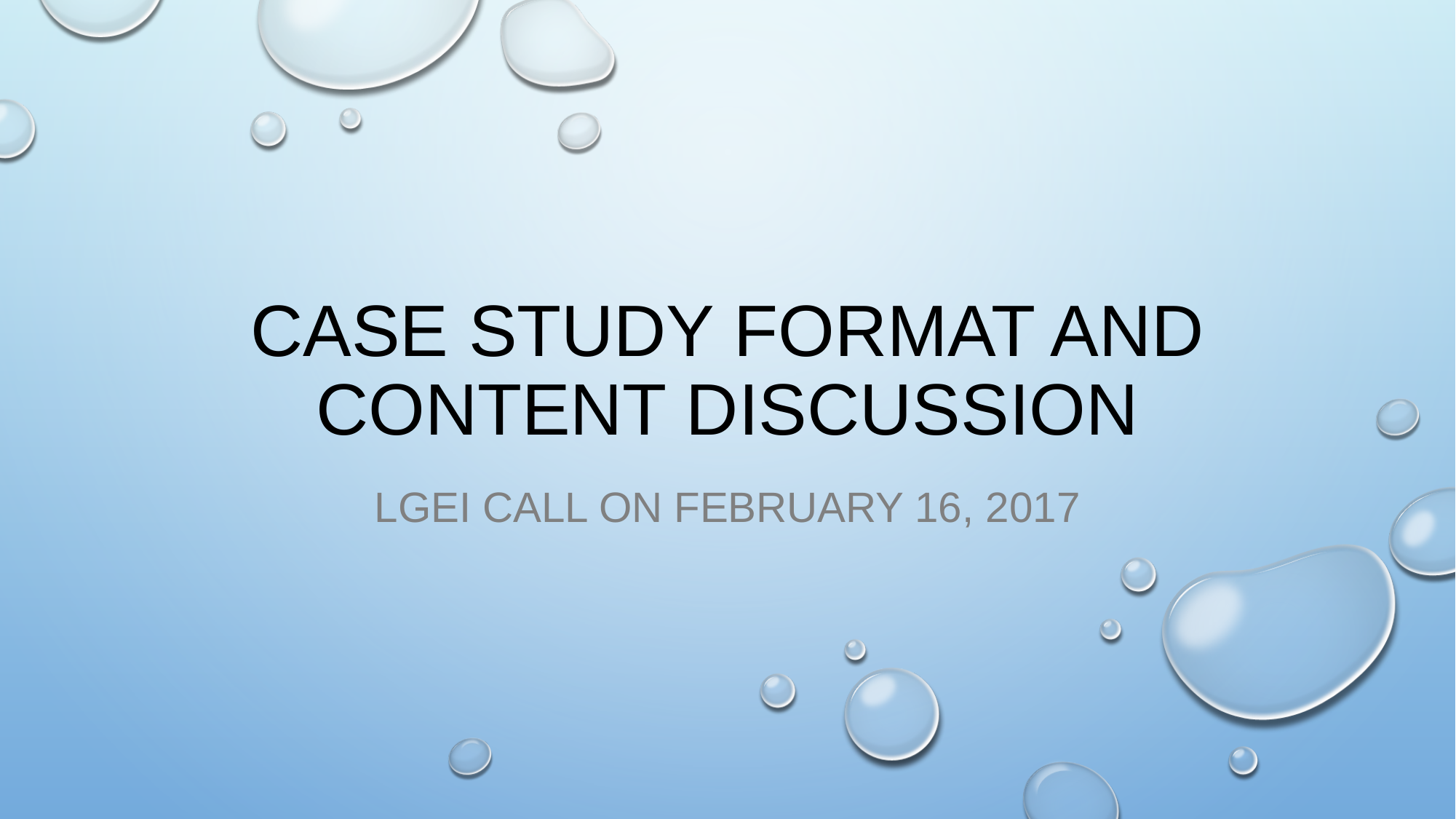

# Case Study format and content discussion
Lgei call on February 16, 2017